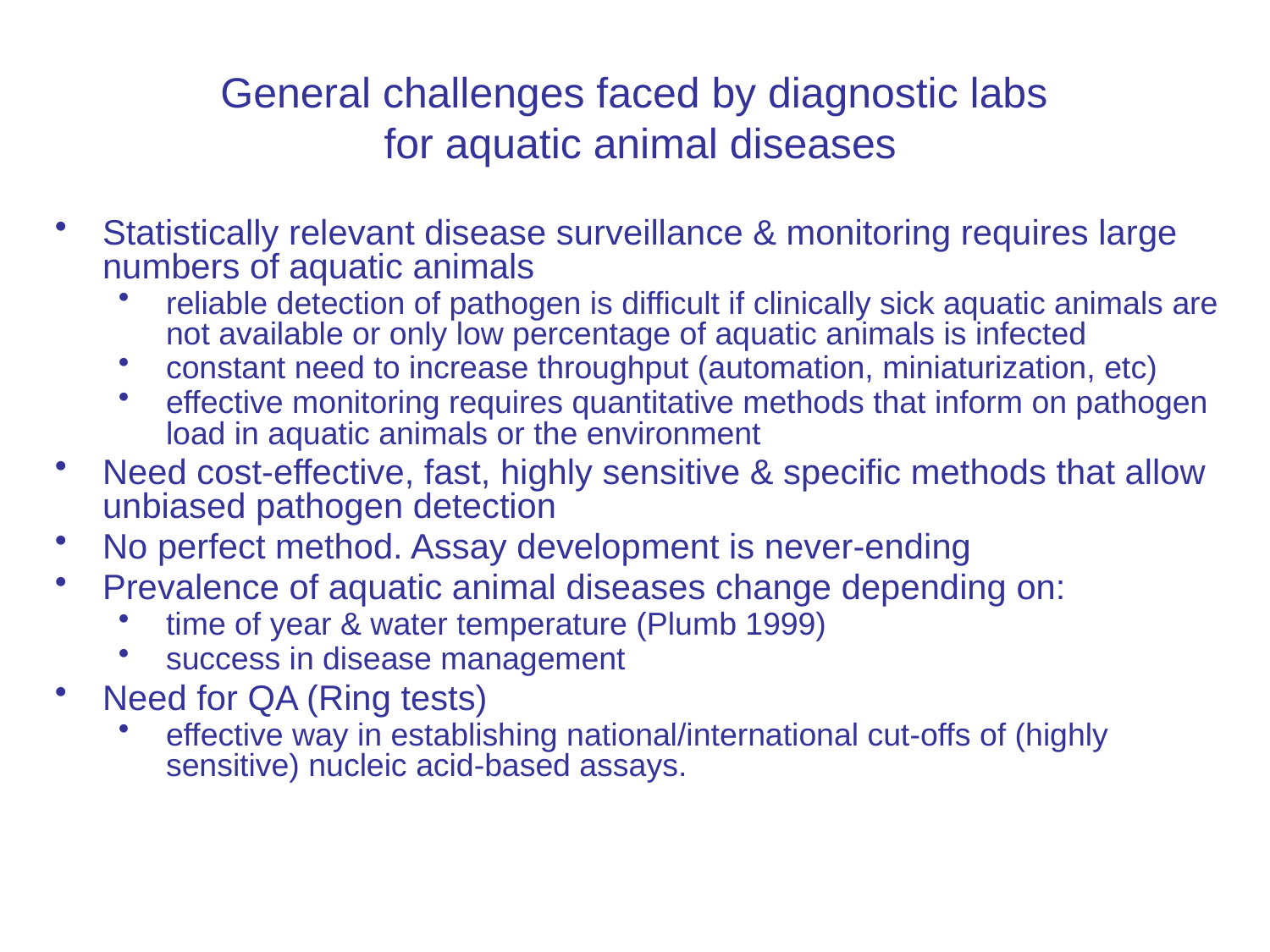

General challenges faced by diagnostic labs
for aquatic animal diseases
Statistically relevant disease surveillance & monitoring requires large numbers of aquatic animals
reliable detection of pathogen is difficult if clinically sick aquatic animals are not available or only low percentage of aquatic animals is infected
constant need to increase throughput (automation, miniaturization, etc)
effective monitoring requires quantitative methods that inform on pathogen load in aquatic animals or the environment
Need cost-effective, fast, highly sensitive & specific methods that allow unbiased pathogen detection
No perfect method. Assay development is never-ending
Prevalence of aquatic animal diseases change depending on:
time of year & water temperature (Plumb 1999)
success in disease management
Need for QA (Ring tests)
effective way in establishing national/international cut-offs of (highly sensitive) nucleic acid-based assays.